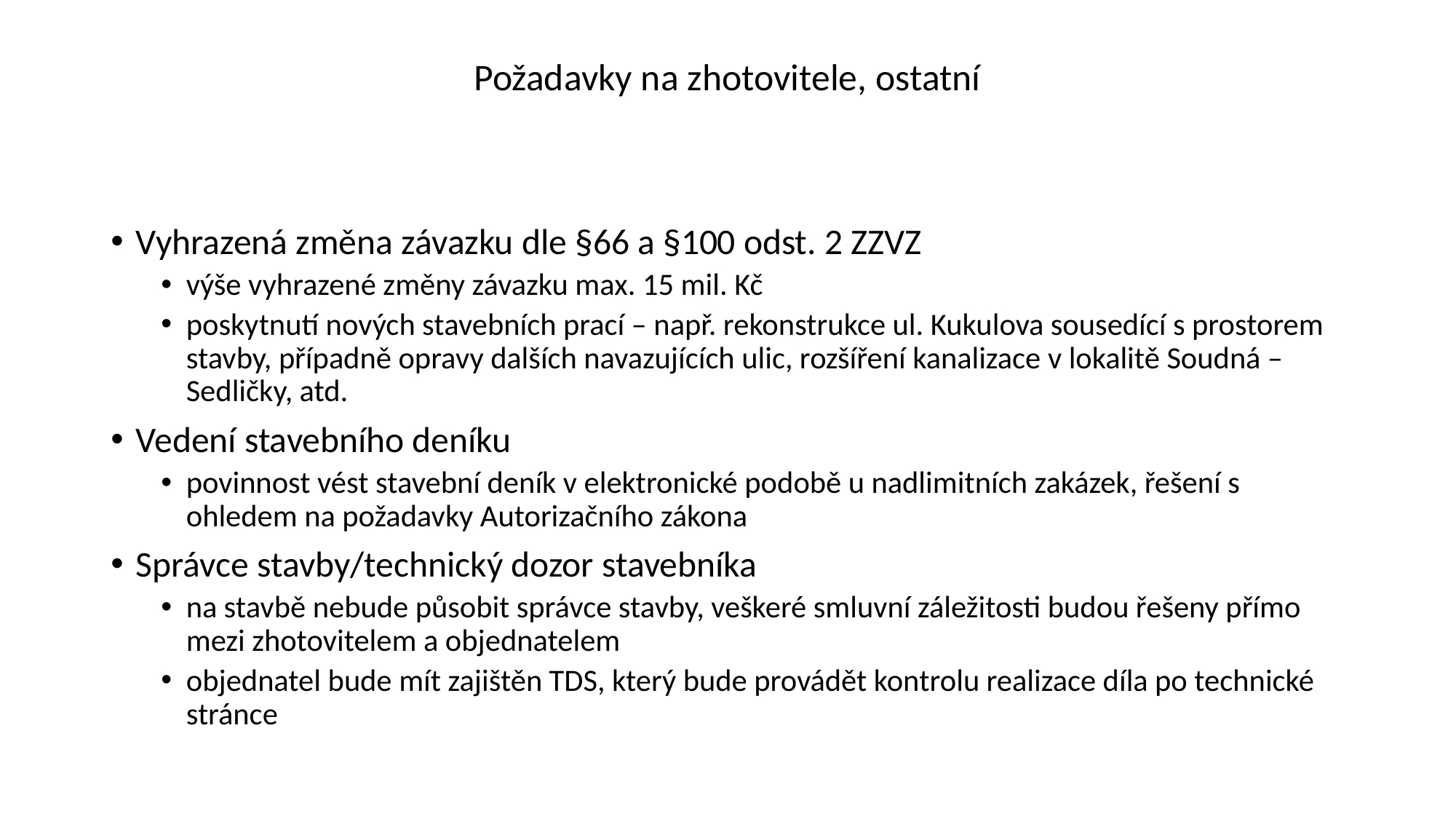

# Požadavky na zhotovitele, ostatní
Vyhrazená změna závazku dle §66 a §100 odst. 2 ZZVZ
výše vyhrazené změny závazku max. 15 mil. Kč
poskytnutí nových stavebních prací – např. rekonstrukce ul. Kukulova sousedící s prostorem stavby, případně opravy dalších navazujících ulic, rozšíření kanalizace v lokalitě Soudná – Sedličky, atd.
Vedení stavebního deníku
povinnost vést stavební deník v elektronické podobě u nadlimitních zakázek, řešení s ohledem na požadavky Autorizačního zákona
Správce stavby/technický dozor stavebníka
na stavbě nebude působit správce stavby, veškeré smluvní záležitosti budou řešeny přímo mezi zhotovitelem a objednatelem
objednatel bude mít zajištěn TDS, který bude provádět kontrolu realizace díla po technické stránce